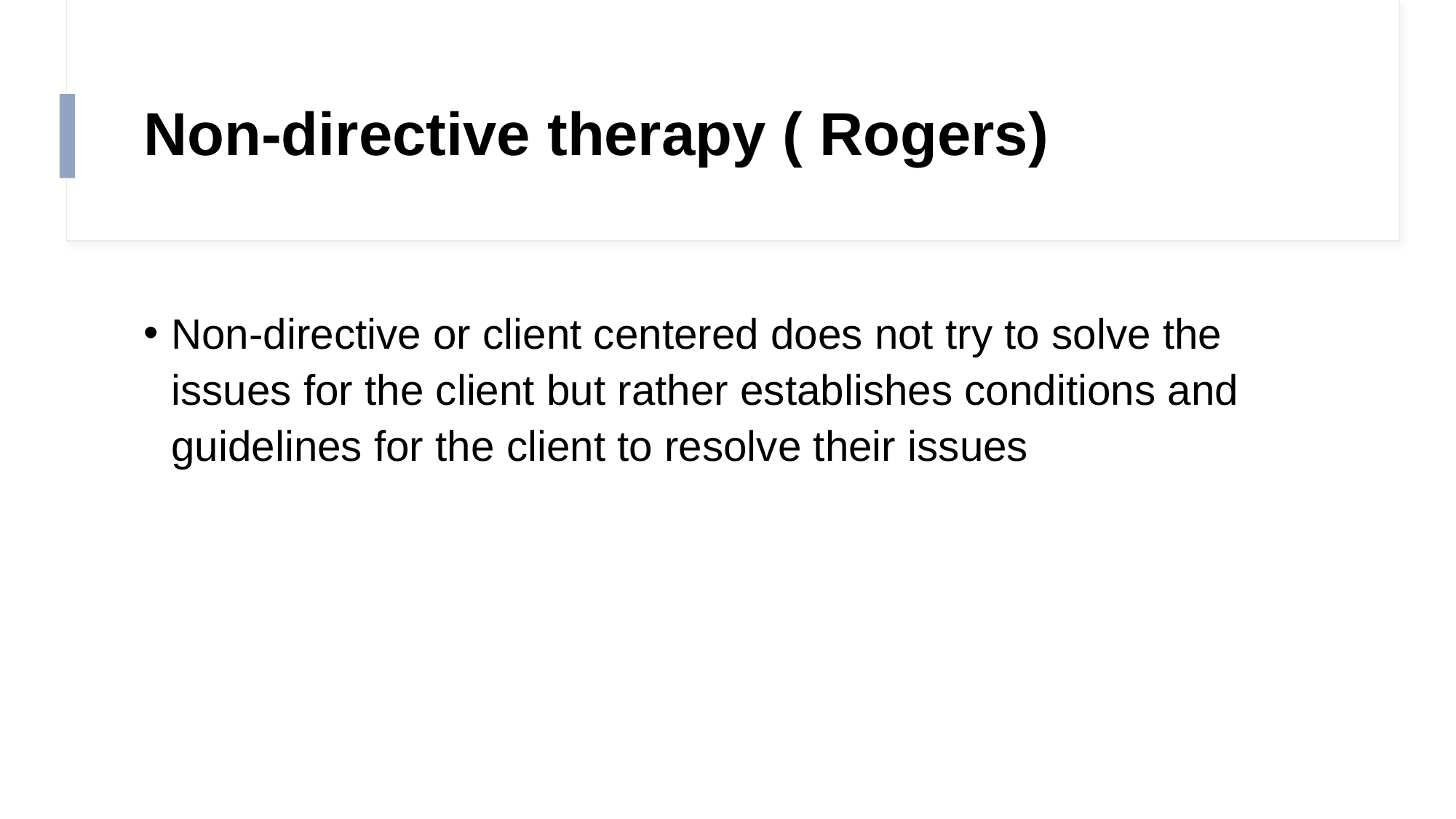

# Non-directive therapy ( Rogers)
Non-directive or client centered does not try to solve the issues for the client but rather establishes conditions and guidelines for the client to resolve their issues